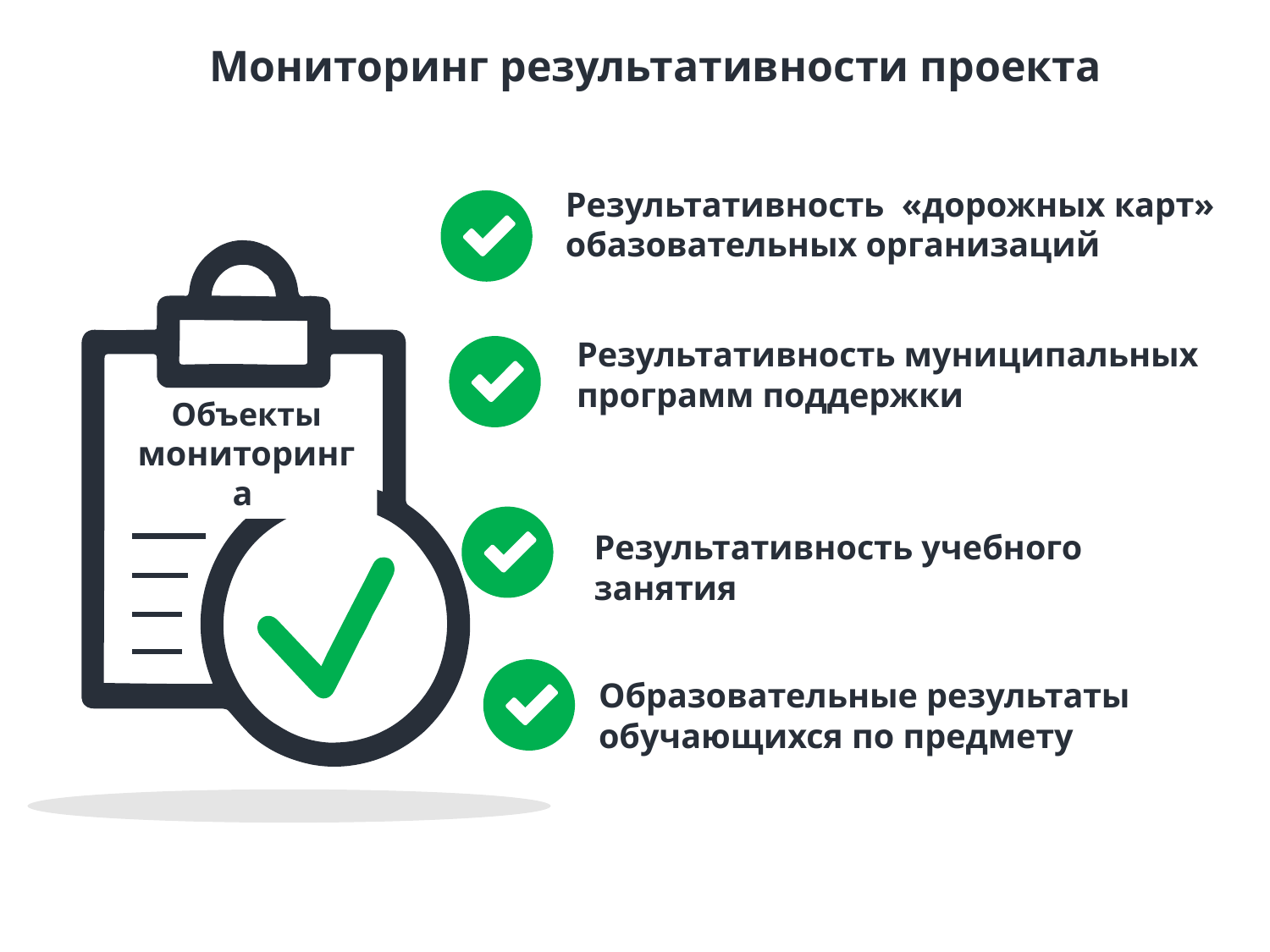

Мониторинг результативности проекта
Результативность  «дорожных карт» обазовательных организаций

Результативность муниципальных программ поддержки

Объекты мониторинга

Результативность учебного занятия

Образовательные результаты обучающихся по предмету